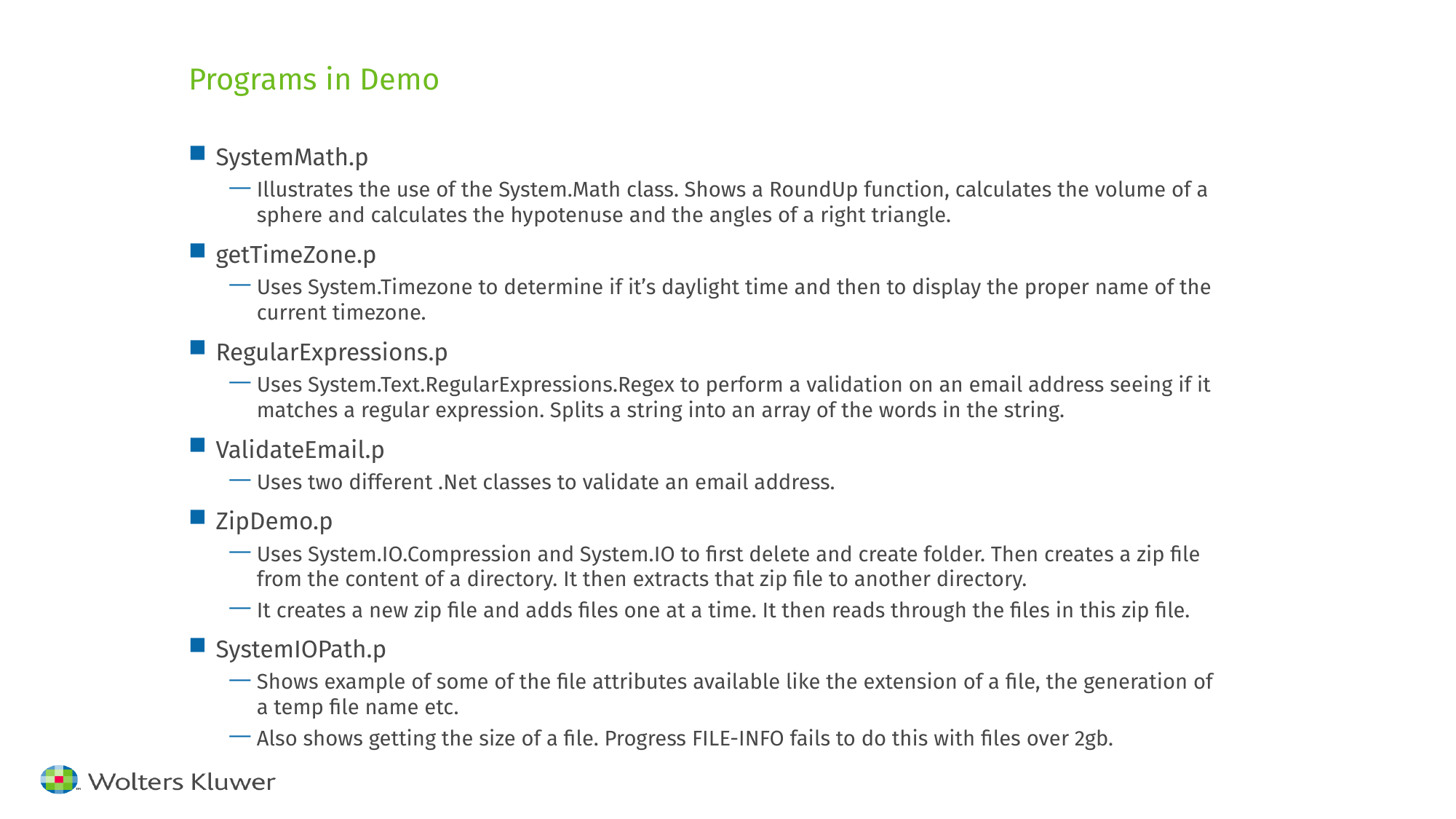

# Programs in Demo
SystemMath.p
Illustrates the use of the System.Math class. Shows a RoundUp function, calculates the volume of a sphere and calculates the hypotenuse and the angles of a right triangle.
getTimeZone.p
Uses System.Timezone to determine if it’s daylight time and then to display the proper name of the current timezone.
RegularExpressions.p
Uses System.Text.RegularExpressions.Regex to perform a validation on an email address seeing if it matches a regular expression. Splits a string into an array of the words in the string.
ValidateEmail.p
Uses two different .Net classes to validate an email address.
ZipDemo.p
Uses System.IO.Compression and System.IO to first delete and create folder. Then creates a zip file from the content of a directory. It then extracts that zip file to another directory.
It creates a new zip file and adds files one at a time. It then reads through the files in this zip file.
SystemIOPath.p
Shows example of some of the file attributes available like the extension of a file, the generation of a temp file name etc.
Also shows getting the size of a file. Progress FILE-INFO fails to do this with files over 2gb.